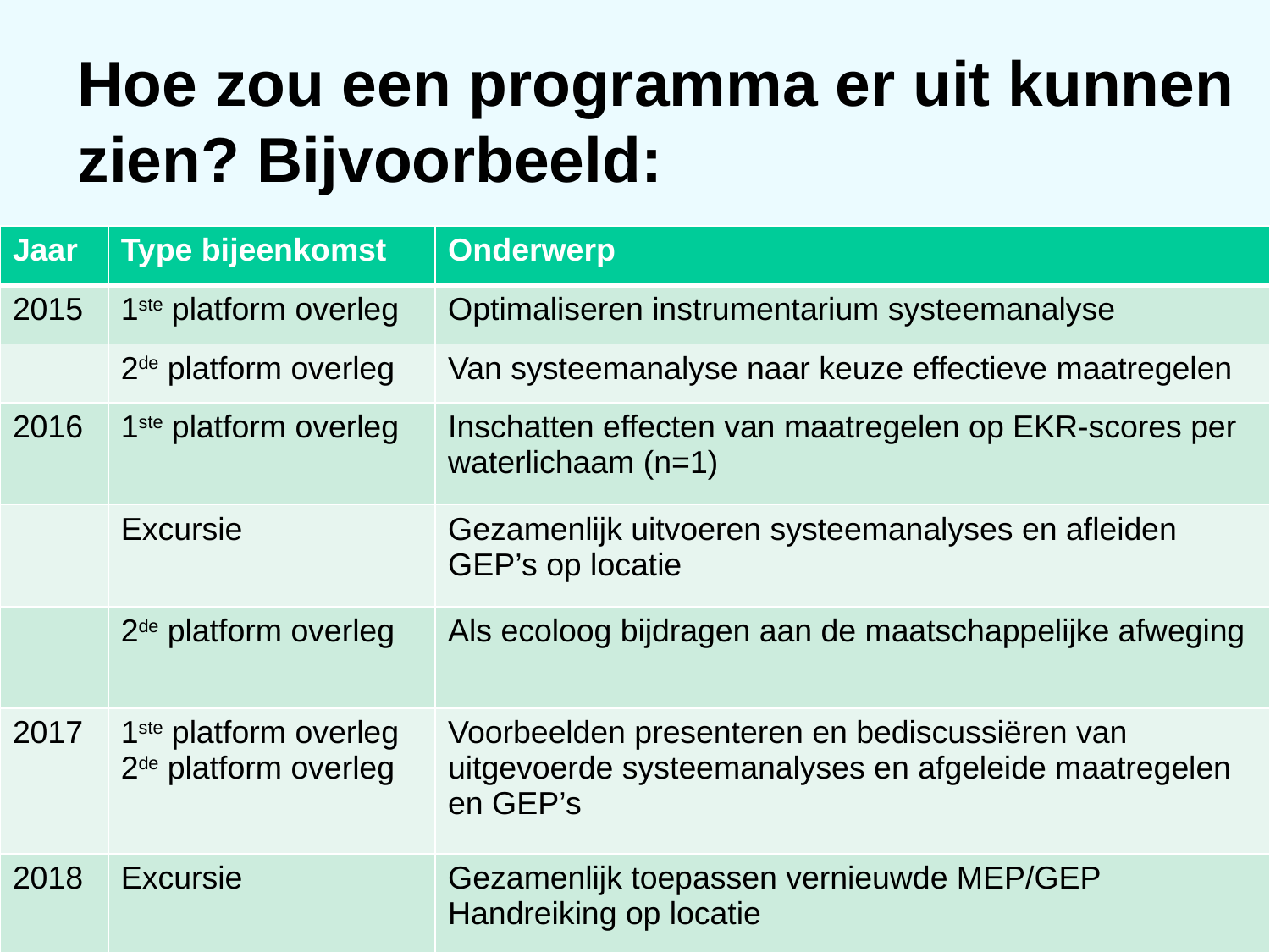

# Hoe zou een programma er uit kunnen zien? Bijvoorbeeld:
| Jaar | Type bijeenkomst | Onderwerp |
| --- | --- | --- |
| 2015 | 1ste platform overleg | Optimaliseren instrumentarium systeemanalyse |
|  | 2de platform overleg | Van systeemanalyse naar keuze effectieve maatregelen |
| 2016 | 1ste platform overleg | Inschatten effecten van maatregelen op EKR-scores per waterlichaam (n=1) |
|  | Excursie | Gezamenlijk uitvoeren systeemanalyses en afleiden GEP’s op locatie |
|  | 2de platform overleg | Als ecoloog bijdragen aan de maatschappelijke afweging |
| 2017 | 1ste platform overleg 2de platform overleg | Voorbeelden presenteren en bediscussiëren van uitgevoerde systeemanalyses en afgeleide maatregelen en GEP’s |
| 2018 | Excursie | Gezamenlijk toepassen vernieuwde MEP/GEP Handreiking op locatie |
10